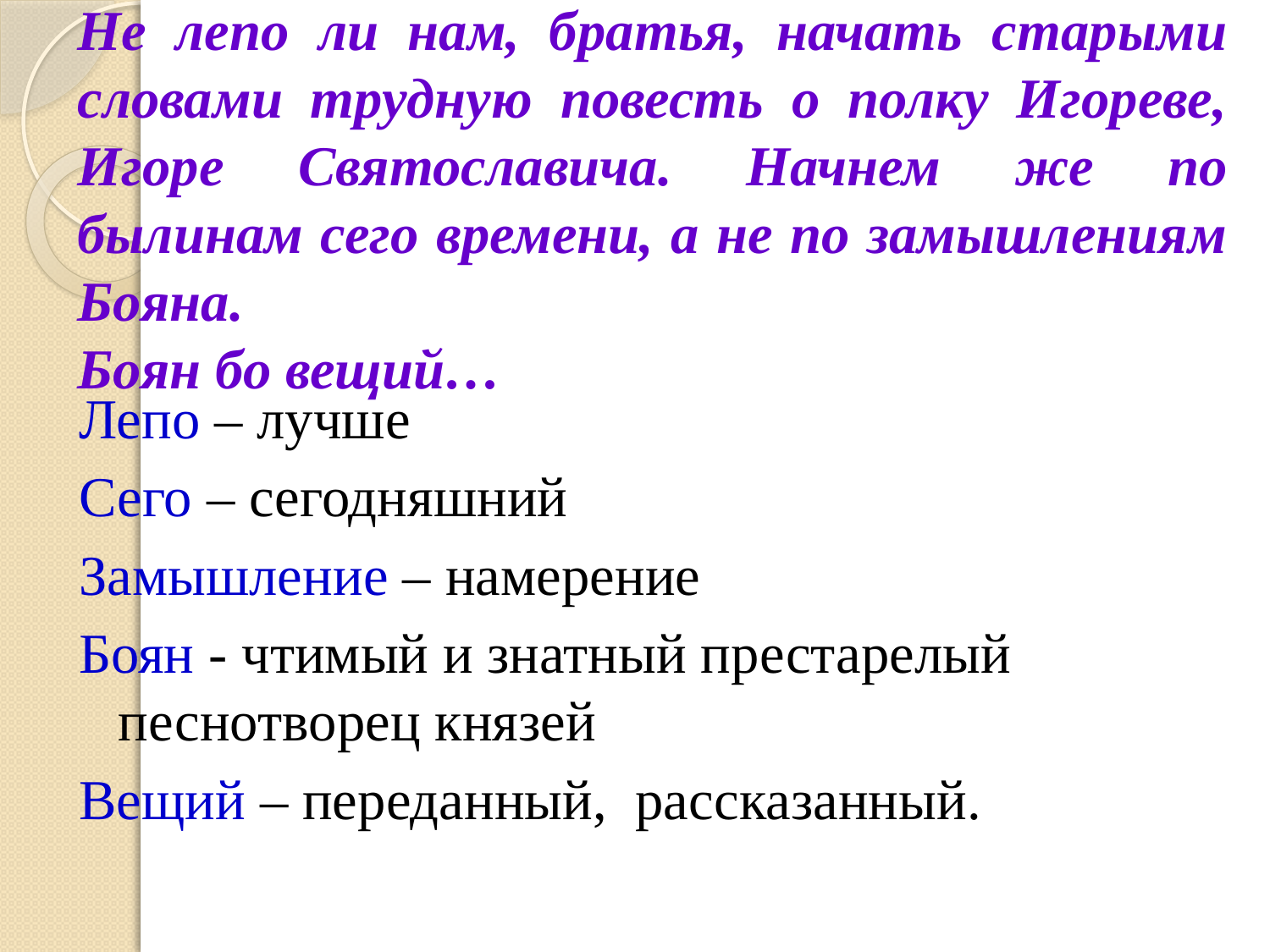

# Не лепо ли нам, братья, начать старыми словами трудную повесть о полку Игореве, Игоре Святославича. Начнем же по былинам сего времени, а не по замышлениям Бояна. Боян бо вещий…
Лепо – лучше
Сего – сегодняшний
Замышление – намерение
Боян - чтимый и знатный престарелый песнотворец князей
Вещий – переданный,  рассказанный.